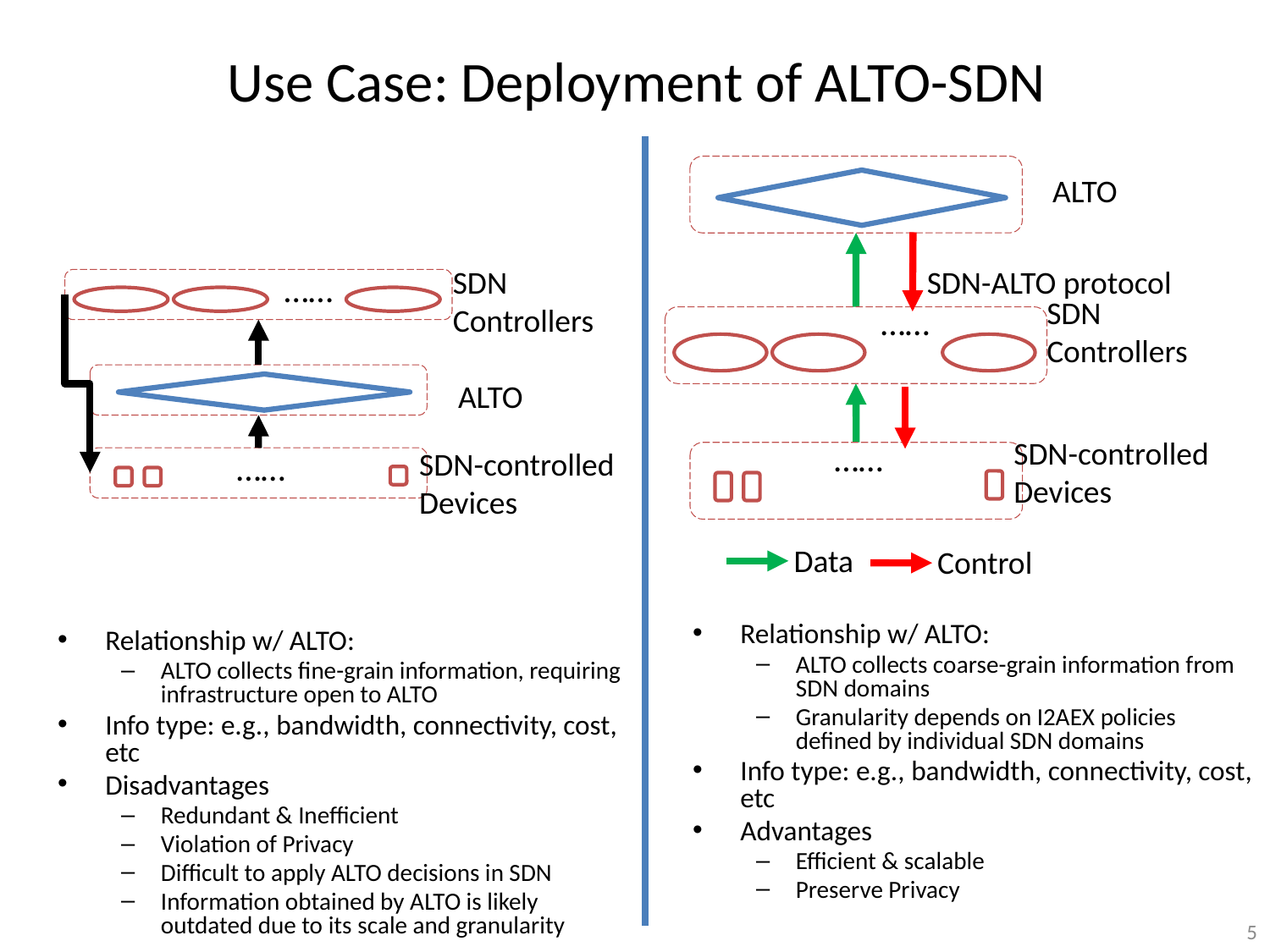

# Use Case: Deployment of ALTO-SDN

ALTO
SDN
Controllers
……

SDN-controlled
Devices
……

Data
Control
SDN
Controllers
……

ALTO
SDN-controlled
Devices
……

SDN-ALTO protocol
Relationship w/ ALTO:
ALTO collects coarse-grain information from SDN domains
Granularity depends on I2AEX policies defined by individual SDN domains
Info type: e.g., bandwidth, connectivity, cost, etc
Advantages
Efficient & scalable
Preserve Privacy
Relationship w/ ALTO:
ALTO collects fine-grain information, requiring infrastructure open to ALTO
Info type: e.g., bandwidth, connectivity, cost, etc
Disadvantages
Redundant & Inefficient
Violation of Privacy
Difficult to apply ALTO decisions in SDN
Information obtained by ALTO is likely outdated due to its scale and granularity
5